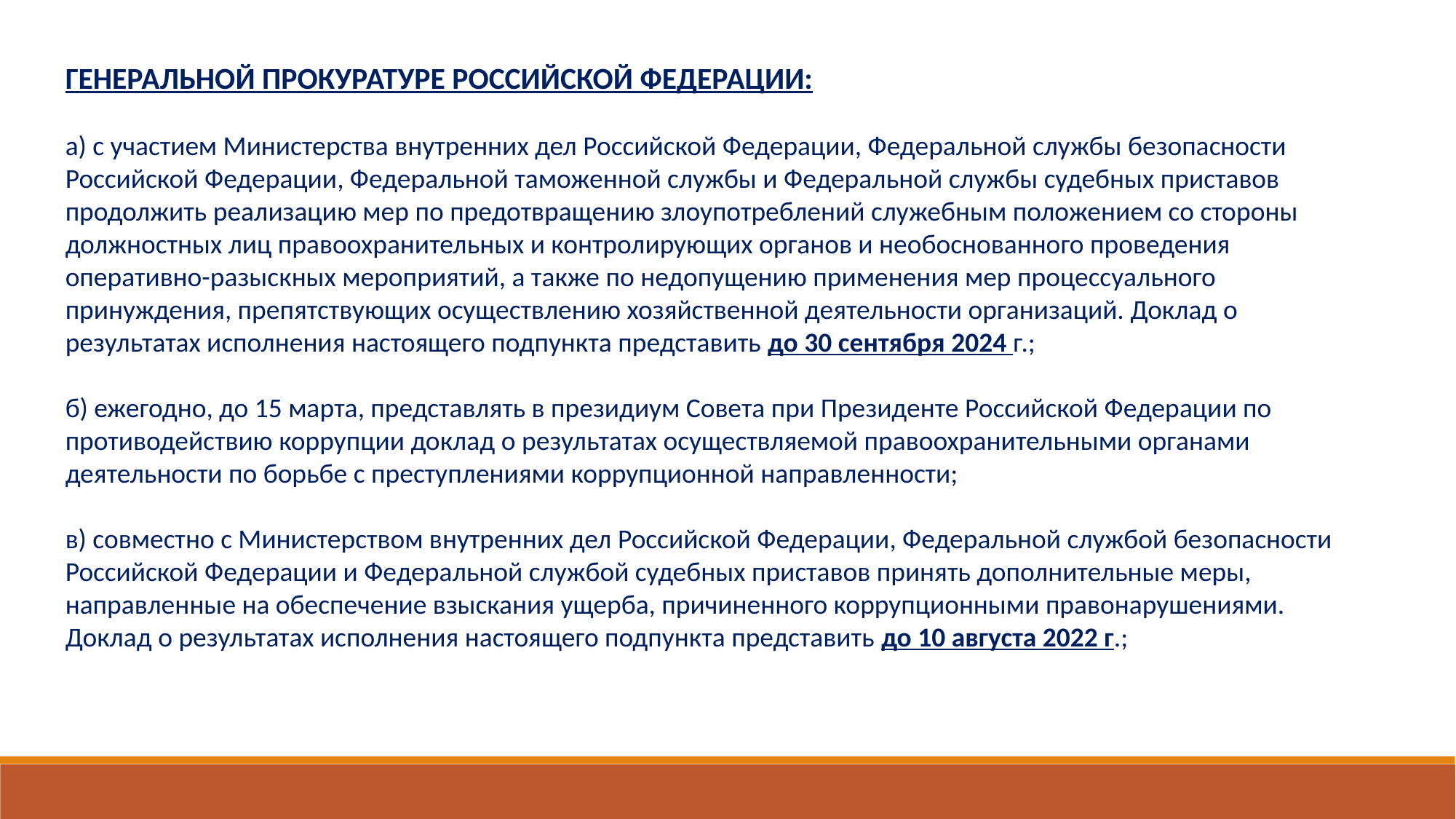

ГЕНЕРАЛЬНОЙ ПРОКУРАТУРЕ РОССИЙСКОЙ ФЕДЕРАЦИИ:
а) с участием Министерства внутренних дел Российской Федерации, Федеральной службы безопасности Российской Федерации, Федеральной таможенной службы и Федеральной службы судебных приставов продолжить реализацию мер по предотвращению злоупотреблений служебным положением со стороны должностных лиц правоохранительных и контролирующих органов и необоснованного проведения оперативно-разыскных мероприятий, а также по недопущению применения мер процессуального принуждения, препятствующих осуществлению хозяйственной деятельности организаций. Доклад о результатах исполнения настоящего подпункта представить до 30 сентября 2024 г.;
б) ежегодно, до 15 марта, представлять в президиум Совета при Президенте Российской Федерации по противодействию коррупции доклад о результатах осуществляемой правоохранительными органами деятельности по борьбе с преступлениями коррупционной направленности;
в) совместно с Министерством внутренних дел Российской Федерации, Федеральной службой безопасности Российской Федерации и Федеральной службой судебных приставов принять дополнительные меры, направленные на обеспечение взыскания ущерба, причиненного коррупционными правонарушениями. Доклад о результатах исполнения настоящего подпункта представить до 10 августа 2022 г.;